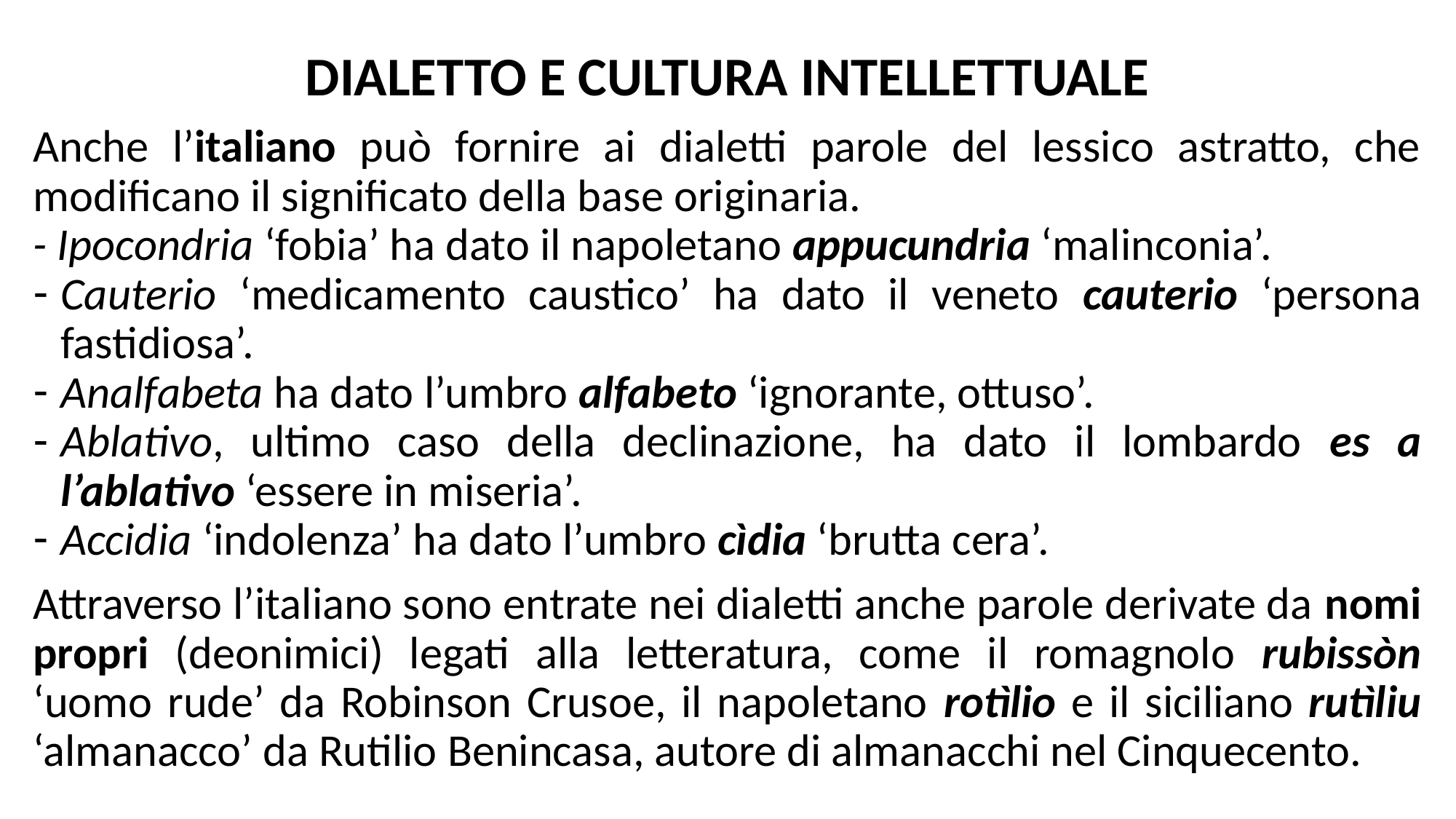

# DIALETTO E CULTURA INTELLETTUALE
Anche l’italiano può fornire ai dialetti parole del lessico astratto, che modificano il significato della base originaria.
- Ipocondria ‘fobia’ ha dato il napoletano appucundria ‘malinconia’.
Cauterio ‘medicamento caustico’ ha dato il veneto cauterio ‘persona fastidiosa’.
Analfabeta ha dato l’umbro alfabeto ‘ignorante, ottuso’.
Ablativo, ultimo caso della declinazione, ha dato il lombardo es a l’ablativo ‘essere in miseria’.
Accidia ‘indolenza’ ha dato l’umbro cìdia ‘brutta cera’.
Attraverso l’italiano sono entrate nei dialetti anche parole derivate da nomi propri (deonimici) legati alla letteratura, come il romagnolo rubissòn ‘uomo rude’ da Robinson Crusoe, il napoletano rotìlio e il siciliano rutìliu ‘almanacco’ da Rutilio Benincasa, autore di almanacchi nel Cinquecento.